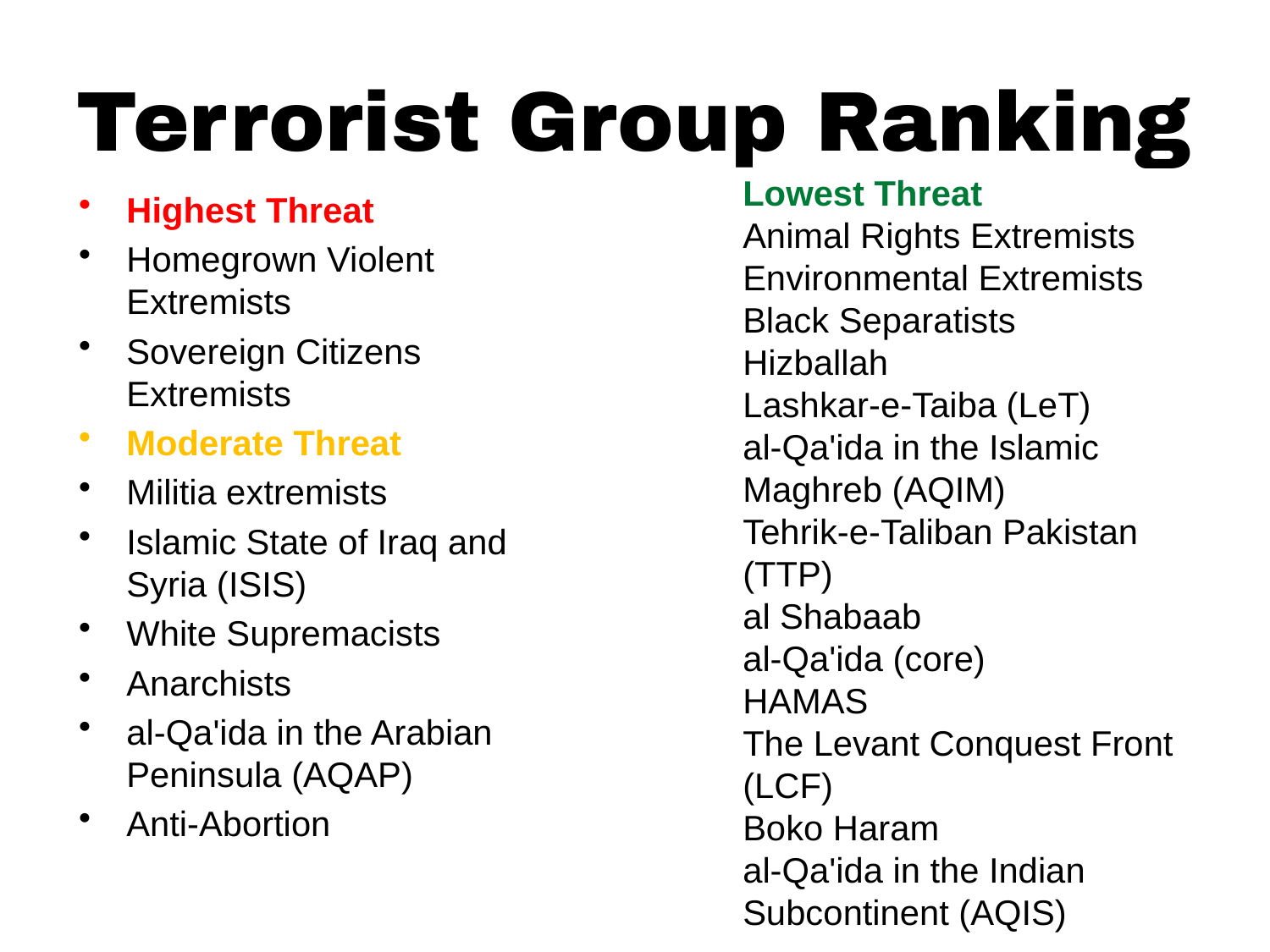

# Terrorist Group Ranking
Lowest Threat
Animal Rights Extremists
Environmental Extremists
Black Separatists
Hizballah
Lashkar-e-Taiba (LeT)
al-Qa'ida in the Islamic Maghreb (AQIM)
Tehrik-e-Taliban Pakistan (TTP)
al Shabaab
al-Qa'ida (core)
HAMAS
The Levant Conquest Front (LCF)
Boko Haram
al-Qa'ida in the Indian Subcontinent (AQIS)
Highest Threat
Homegrown Violent Extremists
Sovereign Citizens Extremists
Moderate Threat
Militia extremists
Islamic State of Iraq and Syria (ISIS)
White Supremacists
Anarchists
al-Qa'ida in the Arabian Peninsula (AQAP)
Anti-Abortion